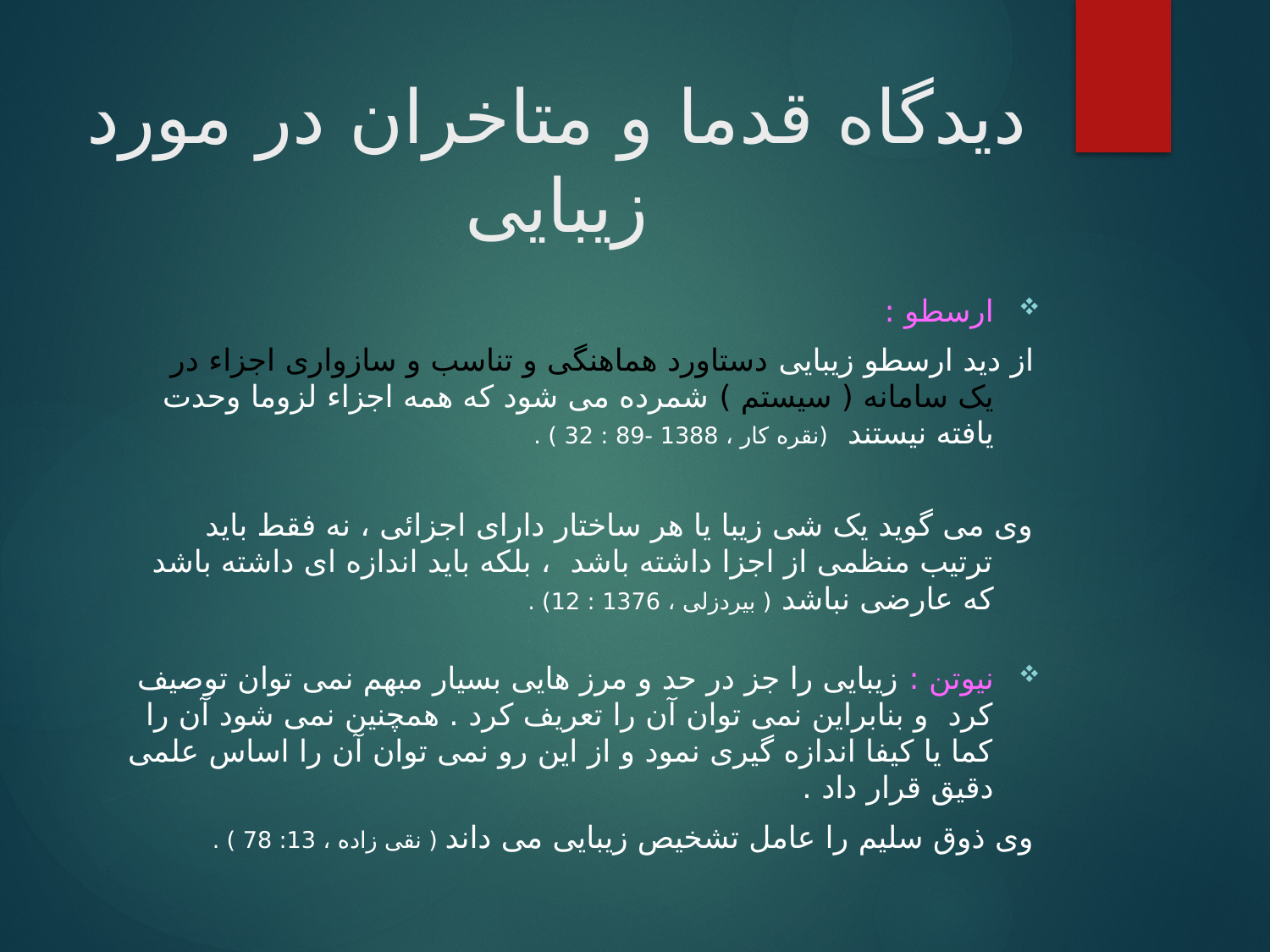

# دیدگاه قدما و متاخران در مورد زیبایی
ارسطو :
از دید ارسطو زیبایی دستاورد هماهنگی و تناسب و سازواری اجزاء در یک سامانه ( سیستم ) شمرده می شود که همه اجزاء لزوما وحدت یافته نیستند  (نقره کار ، 1388 -89 : 32 ) .

وی می گوید یک شی زیبا یا هر ساختار دارای اجزائی ، نه فقط باید ترتیب منظمی از اجزا داشته باشد  ، بلکه باید اندازه ای داشته باشد که عارضی نباشد ( بیردزلی ، 1376 : 12) .

نیوتن : زیبایی را جز در حد و مرز هایی بسیار مبهم نمی توان توصیف کرد  و بنابراین نمی توان آن را تعریف کرد . همچنین نمی شود آن را کما یا کیفا اندازه گیری نمود و از این رو نمی توان آن را اساس علمی دقیق قرار داد .
وی ذوق سلیم را عامل تشخیص زیبایی می داند ( نقی زاده ، 13: 78 ) .